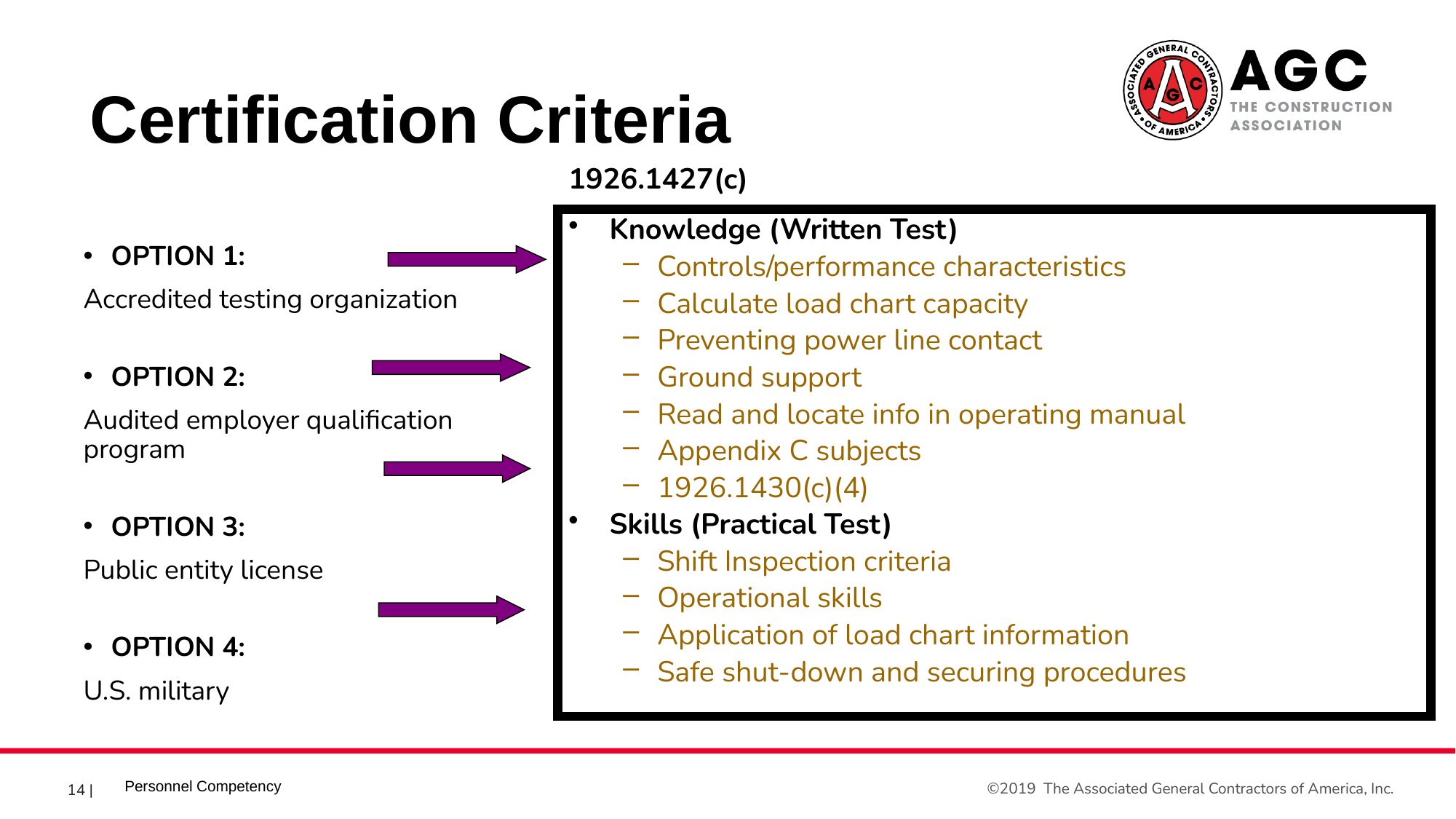

Certification Criteria
1926.1427(c)
Knowledge (Written Test)
Controls/performance characteristics
Calculate load chart capacity
Preventing power line contact
Ground support
Read and locate info in operating manual
Appendix C subjects
1926.1430(c)(4)
Skills (Practical Test)
Shift Inspection criteria
Operational skills
Application of load chart information
Safe shut-down and securing procedures
OPTION 1:
Accredited testing organization

OPTION 2:
Audited employer qualification program

OPTION 3:
Public entity license

OPTION 4:
U.S. military

Personnel Competency